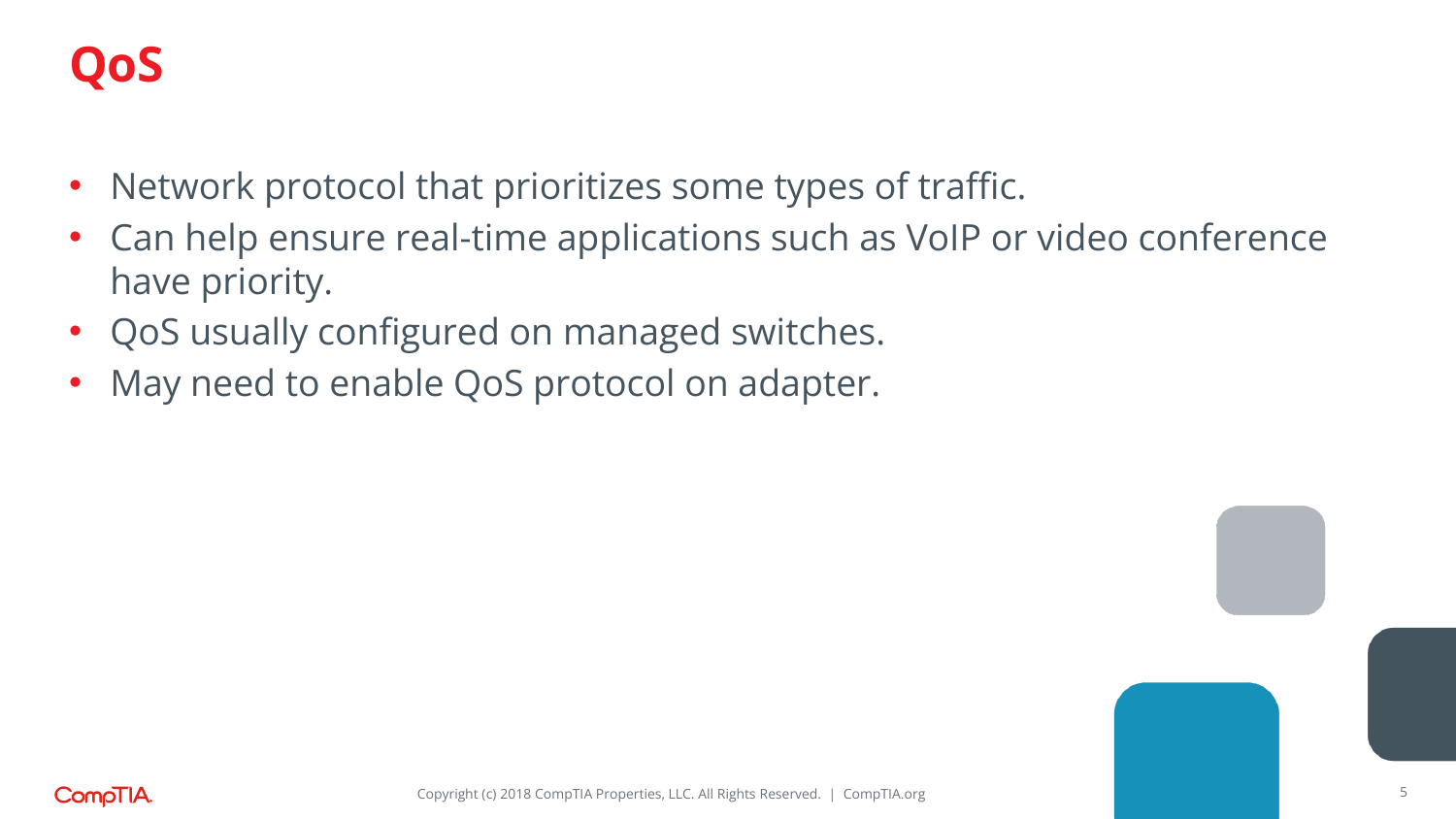

# QoS
Network protocol that prioritizes some types of traffic.
Can help ensure real-time applications such as VoIP or video conference have priority.
QoS usually configured on managed switches.
May need to enable QoS protocol on adapter.
5